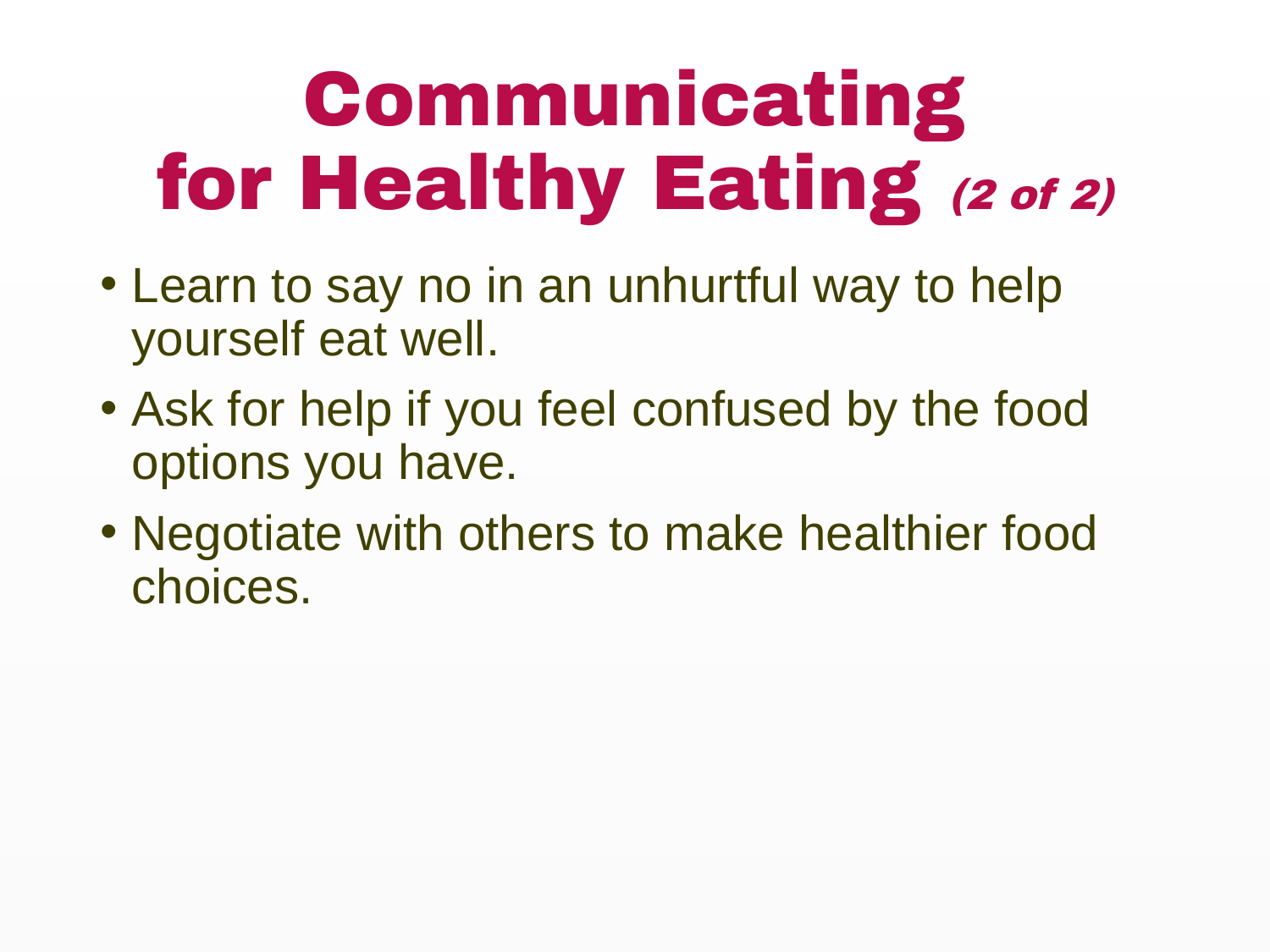

# Communicating for Healthy Eating (2 of 2)
Learn to say no in an unhurtful way to help yourself eat well.
Ask for help if you feel confused by the food options you have.
Negotiate with others to make healthier food choices.